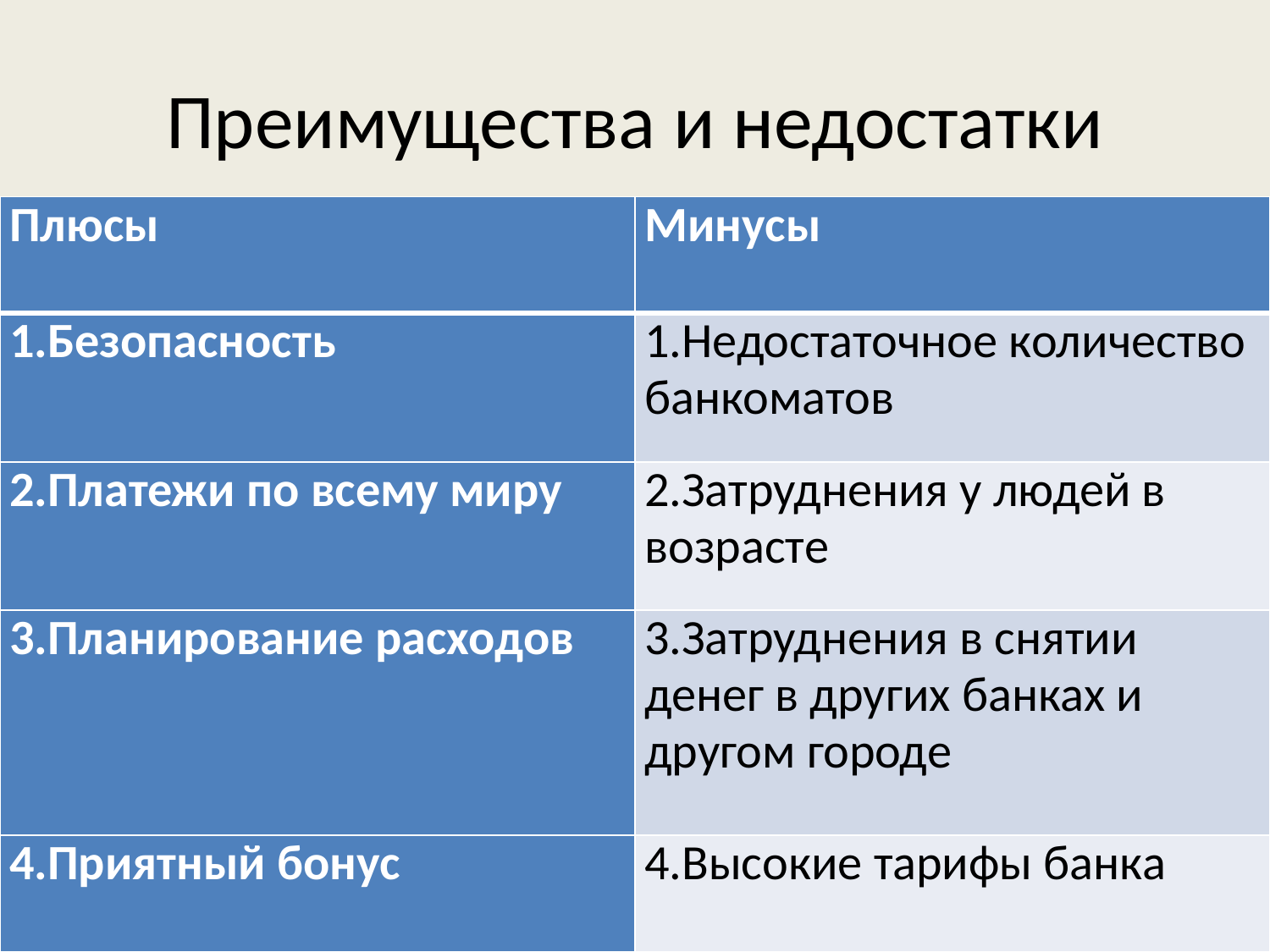

# Преимущества и недостатки
| Плюсы | Минусы |
| --- | --- |
| 1.Безопасность | 1.Недостаточное количество банкоматов |
| 2.Платежи по всему миру | 2.Затруднения у людей в возрасте |
| 3.Планирование расходов | 3.Затруднения в снятии денег в других банках и другом городе |
| 4.Приятный бонус | 4.Высокие тарифы банка |